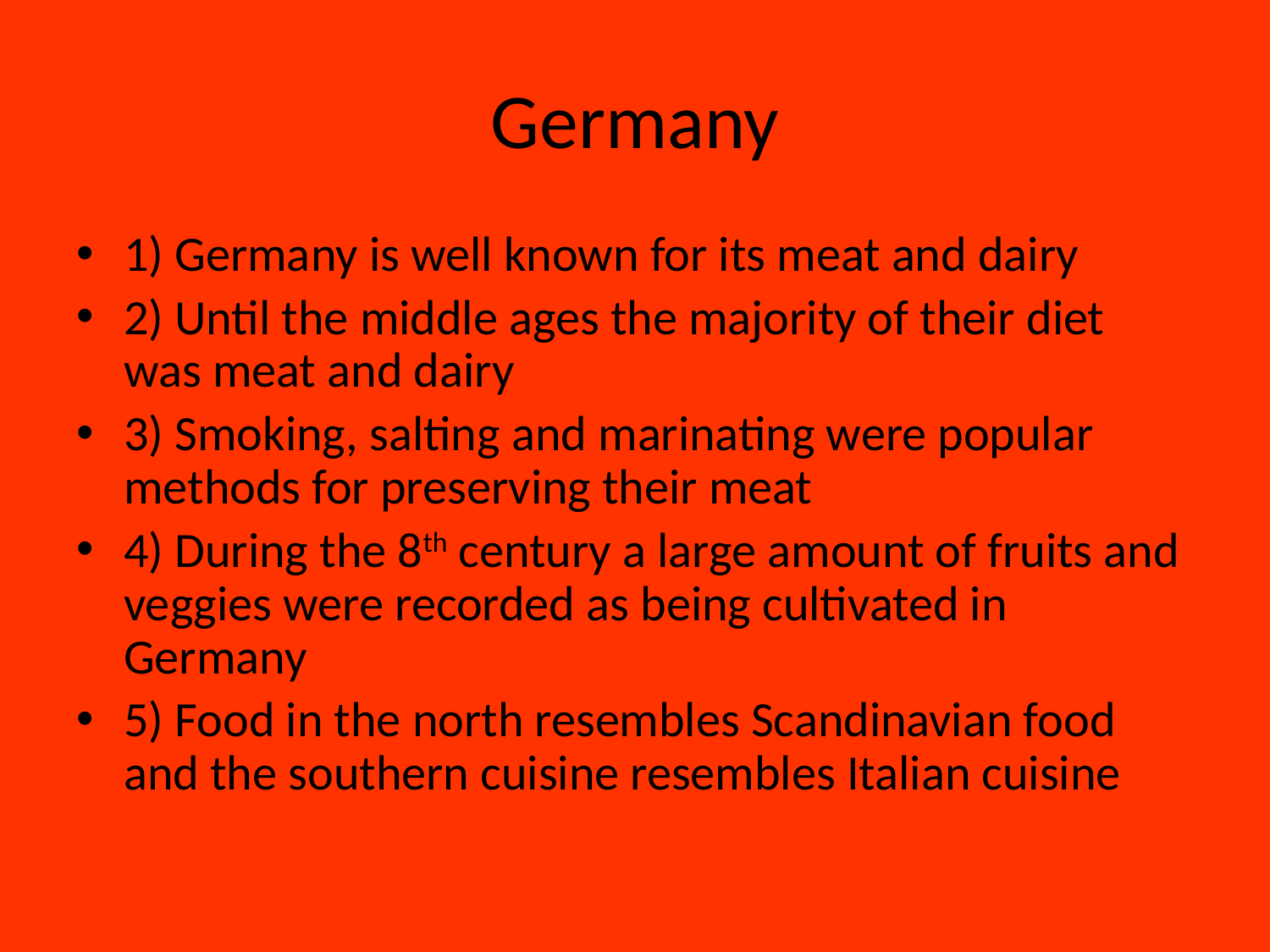

# Germany
1) Germany is well known for its meat and dairy
2) Until the middle ages the majority of their diet was meat and dairy
3) Smoking, salting and marinating were popular methods for preserving their meat
4) During the 8th century a large amount of fruits and veggies were recorded as being cultivated in Germany
5) Food in the north resembles Scandinavian food and the southern cuisine resembles Italian cuisine